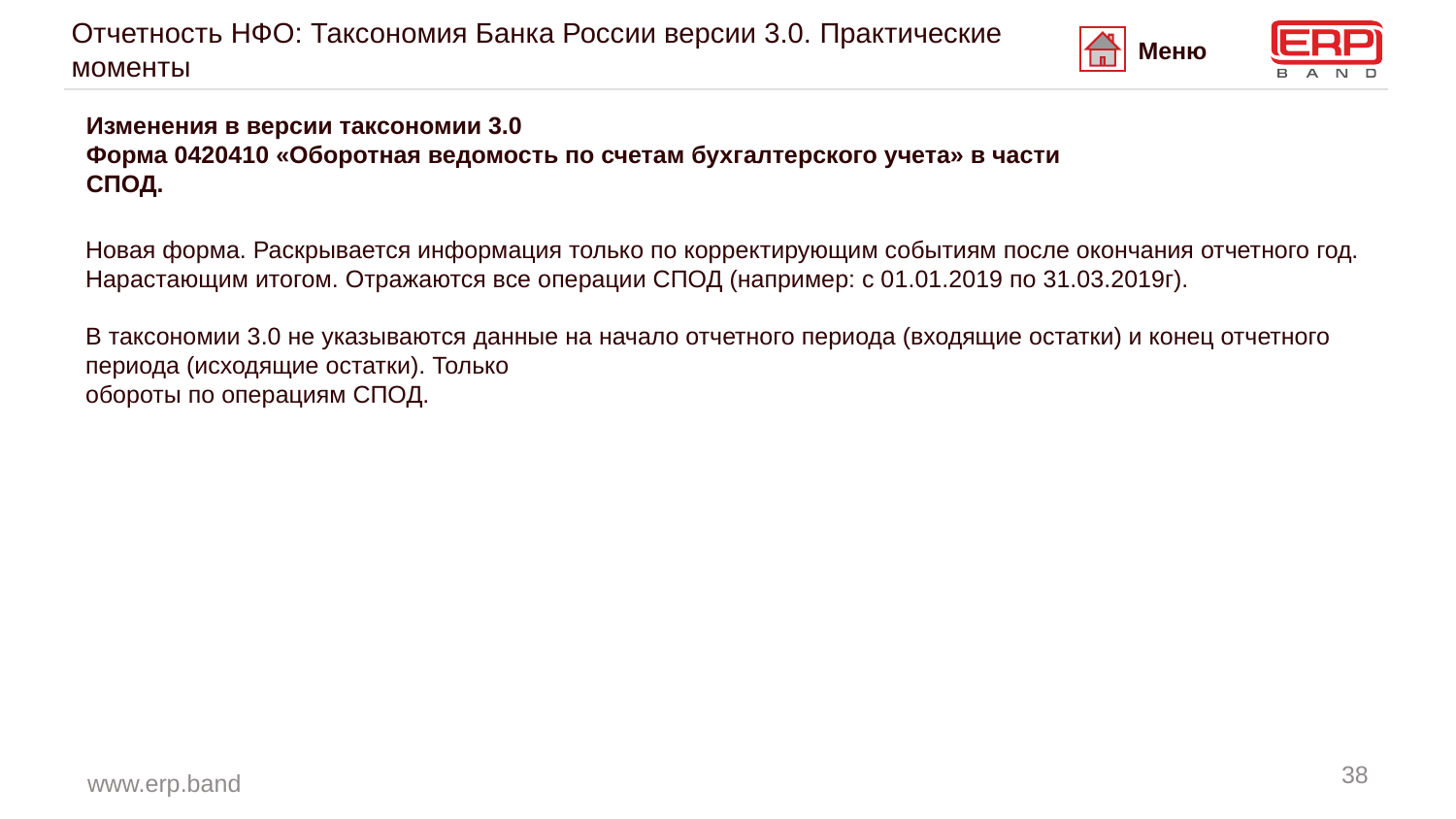

# Отчетность НФО: Таксономия Банка России версии 3.0. Практические моменты

Меню
Изменения в версии таксономии 3.0
Форма 0420410 «Оборотная ведомость по счетам бухгалтерского учета» в части СПОД.
Новая форма. Раскрывается информация только по корректирующим событиям после окончания отчетного год. Нарастающим итогом. Отражаются все операции СПОД (например: с 01.01.2019 по 31.03.2019г).

В таксономии 3.0 не указываются данные на начало отчетного периода (входящие остатки) и конец отчетного периода (исходящие остатки). Только
обороты по операциям СПОД.
38